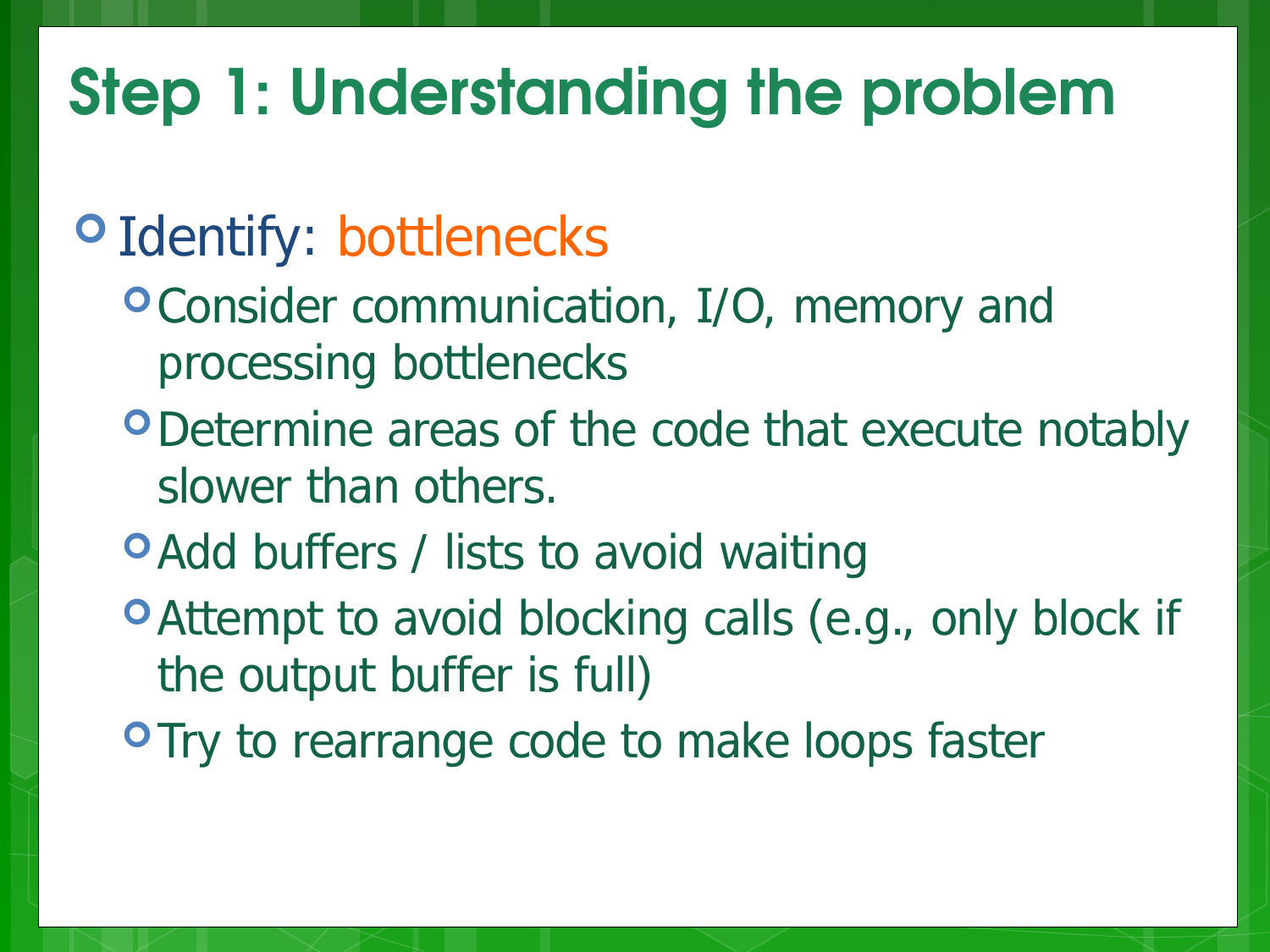

# Step 1: Understanding the problem
Identify: bottlenecks
Consider communication, I/O, memory and processing bottlenecks
Determine areas of the code that execute notably slower than others.
Add buffers / lists to avoid waiting
Attempt to avoid blocking calls (e.g., only block if the output buffer is full)
Try to rearrange code to make loops faster